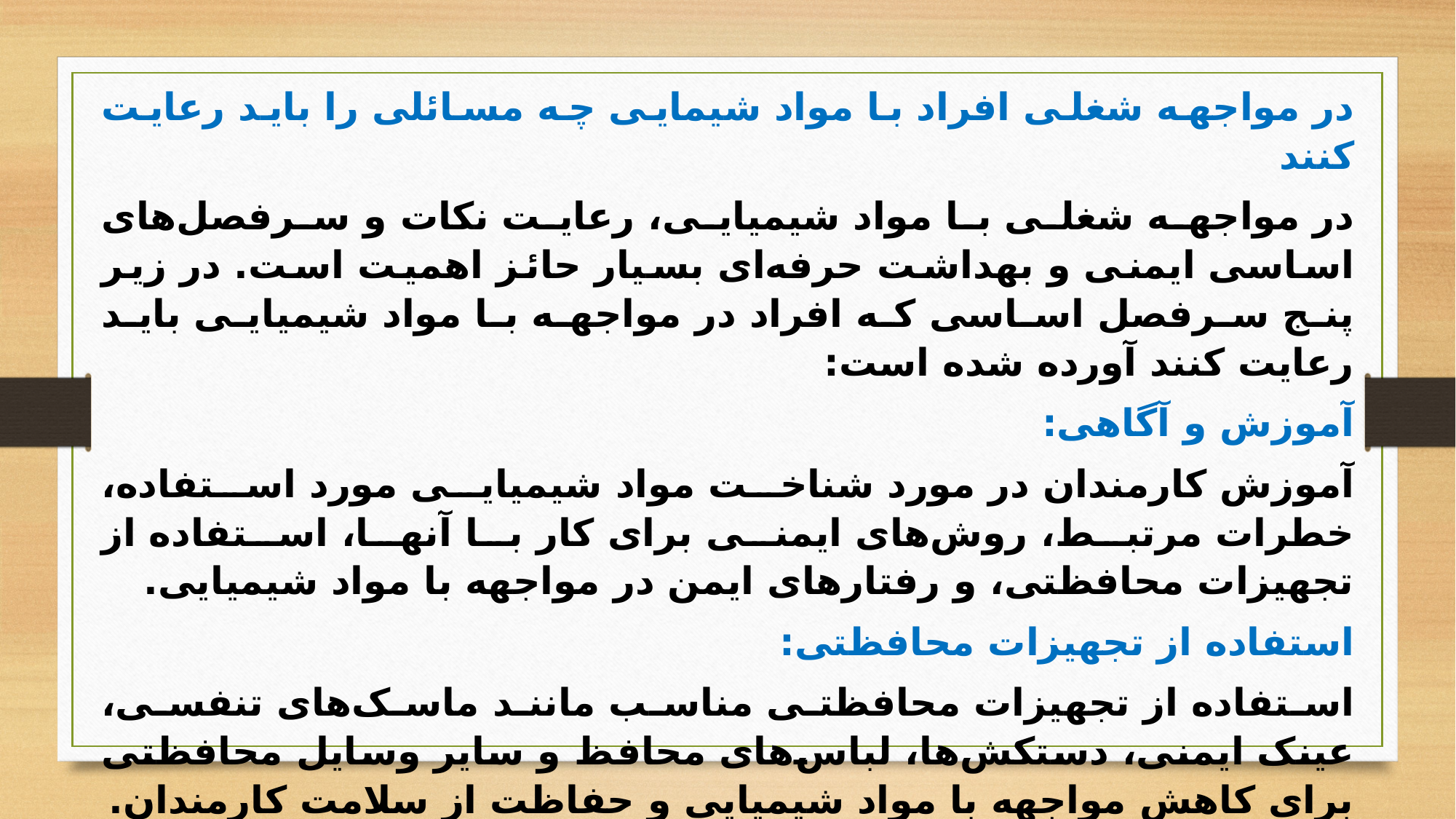

در مواجهه شغلی افراد با مواد شیمایی چه مسائلی را باید رعایت کنند
در مواجهه شغلی با مواد شیمیایی، رعایت نکات و سرفصل‌های اساسی ایمنی و بهداشت حرفه‌ای بسیار حائز اهمیت است. در زیر پنج سرفصل اساسی که افراد در مواجهه با مواد شیمیایی باید رعایت کنند آورده شده است:
آموزش و آگاهی:
آموزش کارمندان در مورد شناخت مواد شیمیایی مورد استفاده، خطرات مرتبط، روش‌های ایمنی برای کار با آنها، استفاده از تجهیزات محافظتی، و رفتارهای ایمن در مواجهه با مواد شیمیایی.
استفاده از تجهیزات محافظتی:
استفاده از تجهیزات محافظتی مناسب مانند ماسک‌های تنفسی، عینک ایمنی، دستکش‌ها، لباس‌های محافظ و سایر وسایل محافظتی برای کاهش مواجهه با مواد شیمیایی و حفاظت از سلامت کارمندان.